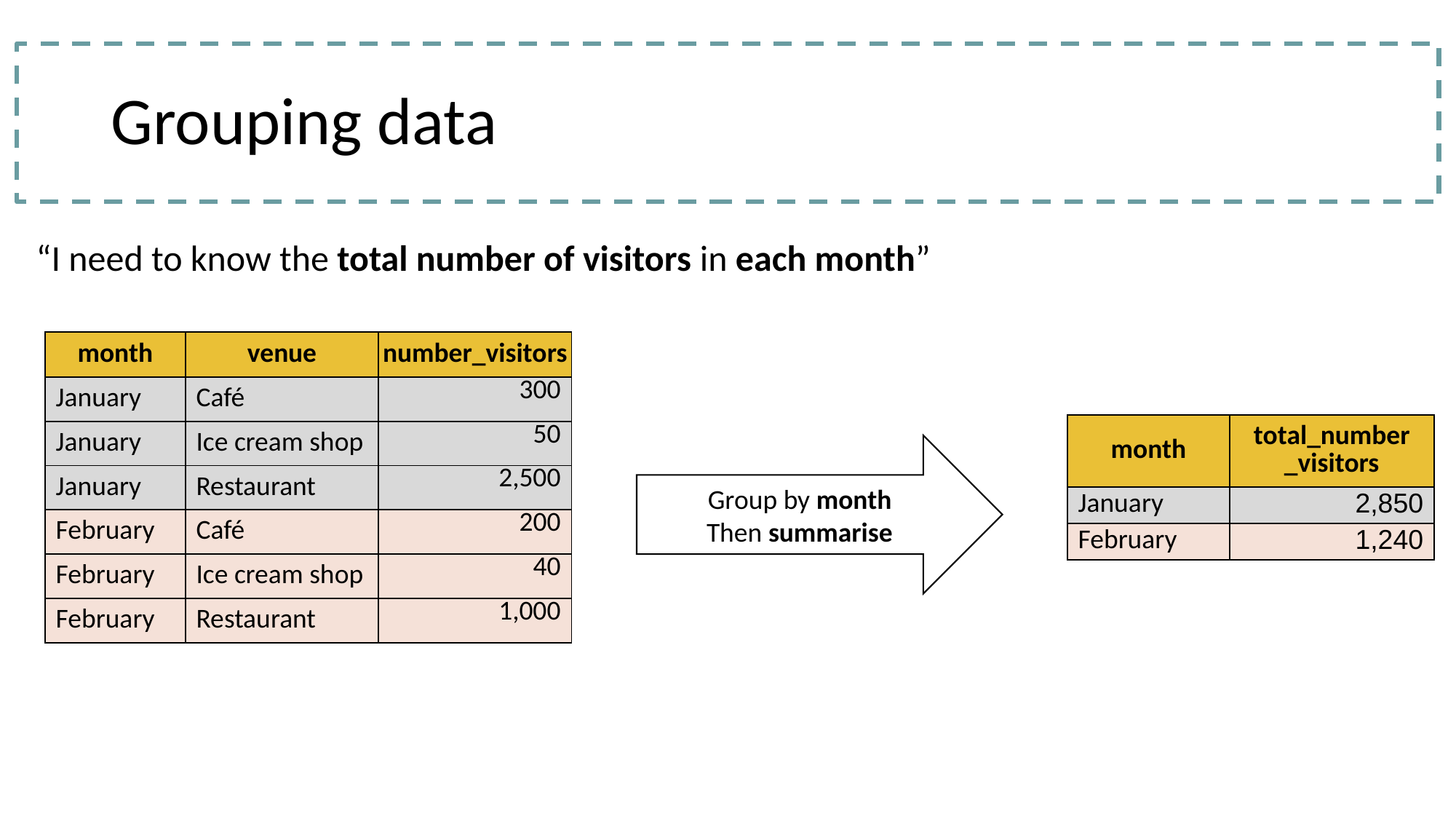

# Grouping data
“I need to know the total number of visitors in each month”
| month | venue | number\_visitors |
| --- | --- | --- |
| January | Café | 300 |
| January | Ice cream shop | 50 |
| January | Restaurant | 2,500 |
| February | Café | 200 |
| February | Ice cream shop | 40 |
| February | Restaurant | 1,000 |
| month | total\_number \_visitors |
| --- | --- |
| January | 2,850 |
| February | 1,240 |
Group by month
Then summarise